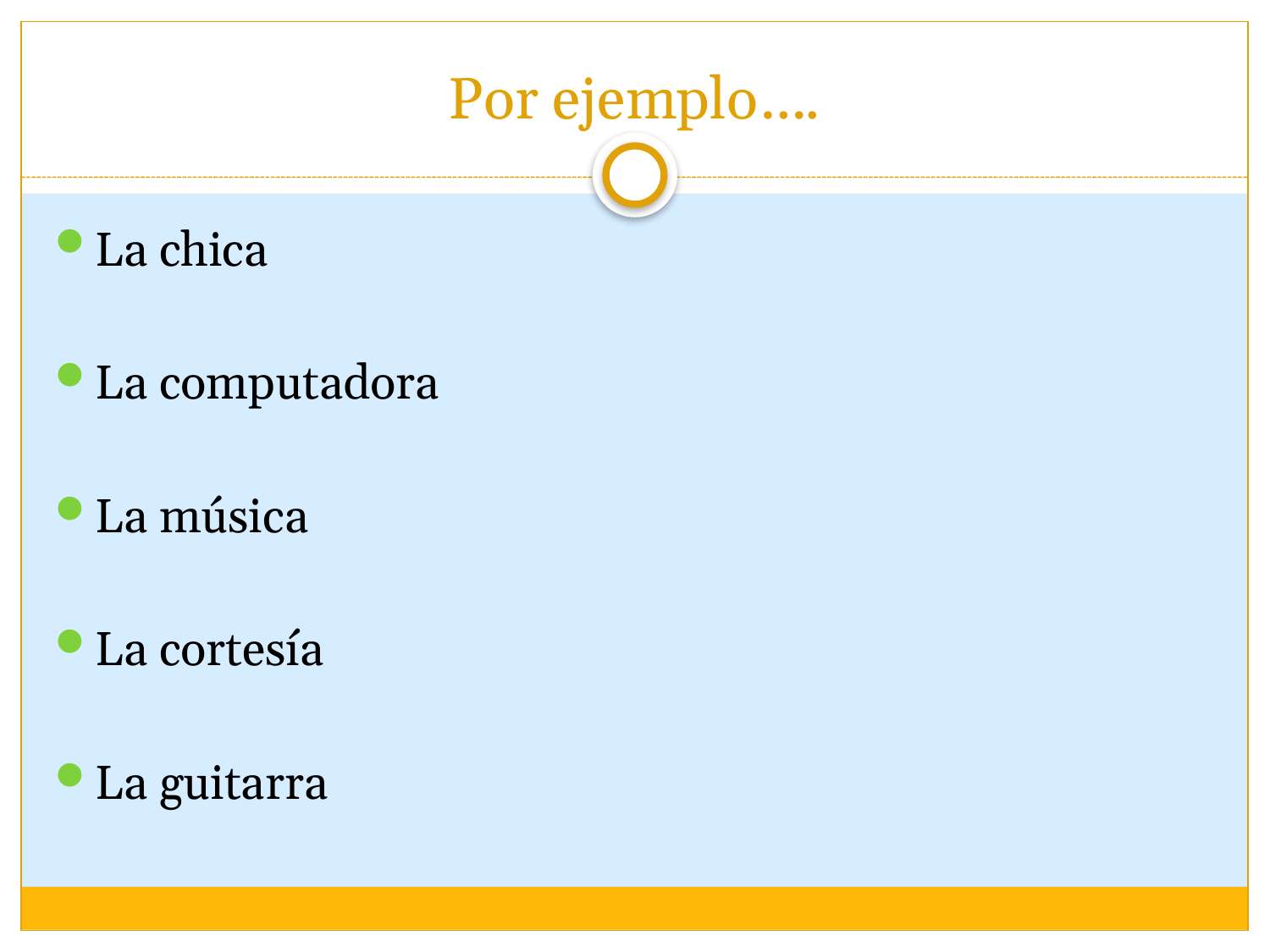

# Por ejemplo….
La chica

La computadora

La música

La cortesía

La guitarra